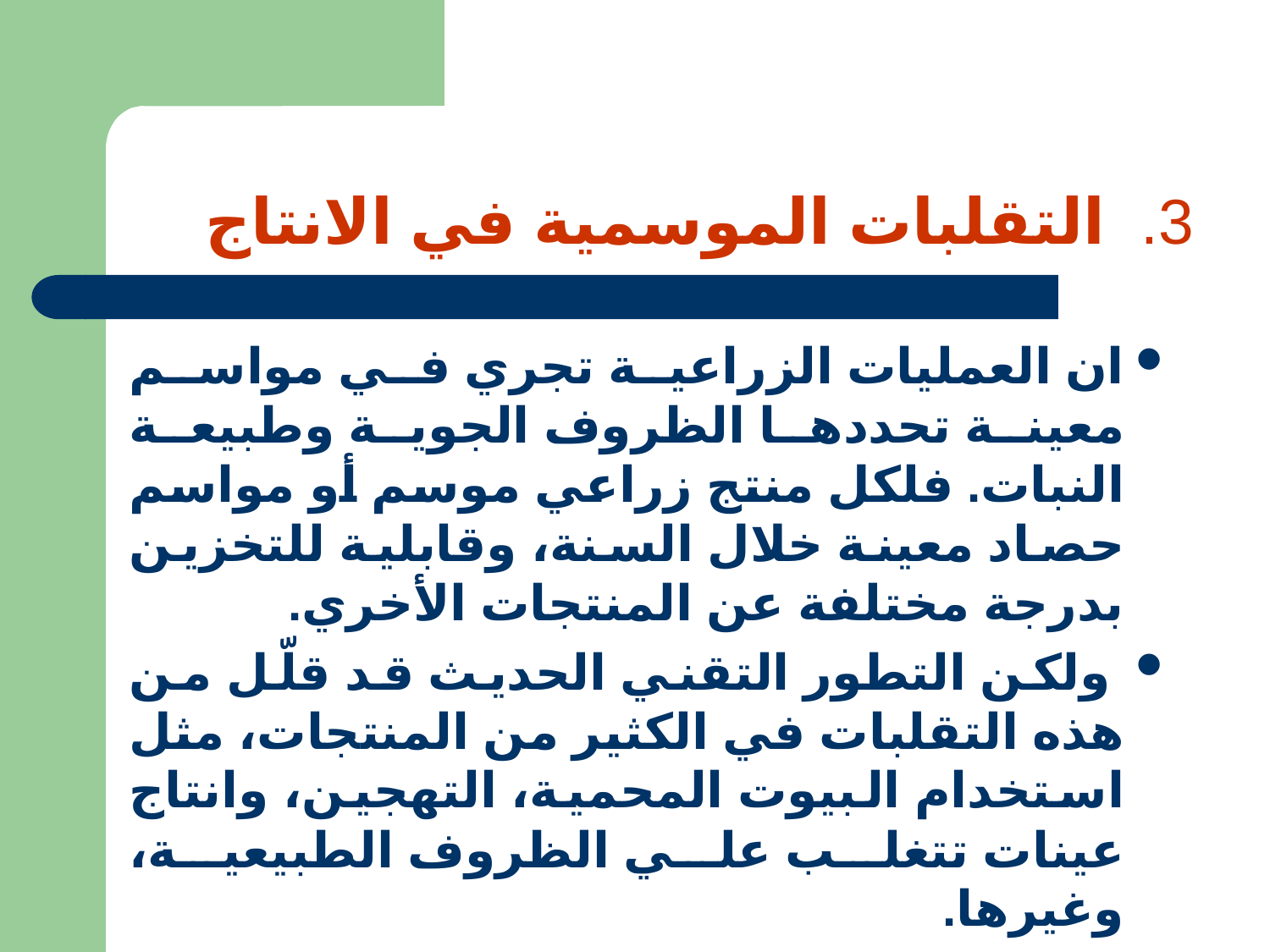

# 3.  التقلبات الموسمية في الانتاج
ان العمليات الزراعية تجري في مواسم معينة تحددها الظروف الجوية وطبيعة النبات. فلكل منتج زراعي موسم أو مواسم حصاد معينة خلال السنة، وقابلية للتخزين بدرجة مختلفة عن المنتجات الأخري.
 ولكن التطور التقني الحديث قد قلّل من هذه التقلبات في الكثير من المنتجات، مثل استخدام البيوت المحمية، التهجين، وانتاج عينات تتغلب علي الظروف الطبيعية، وغيرها.